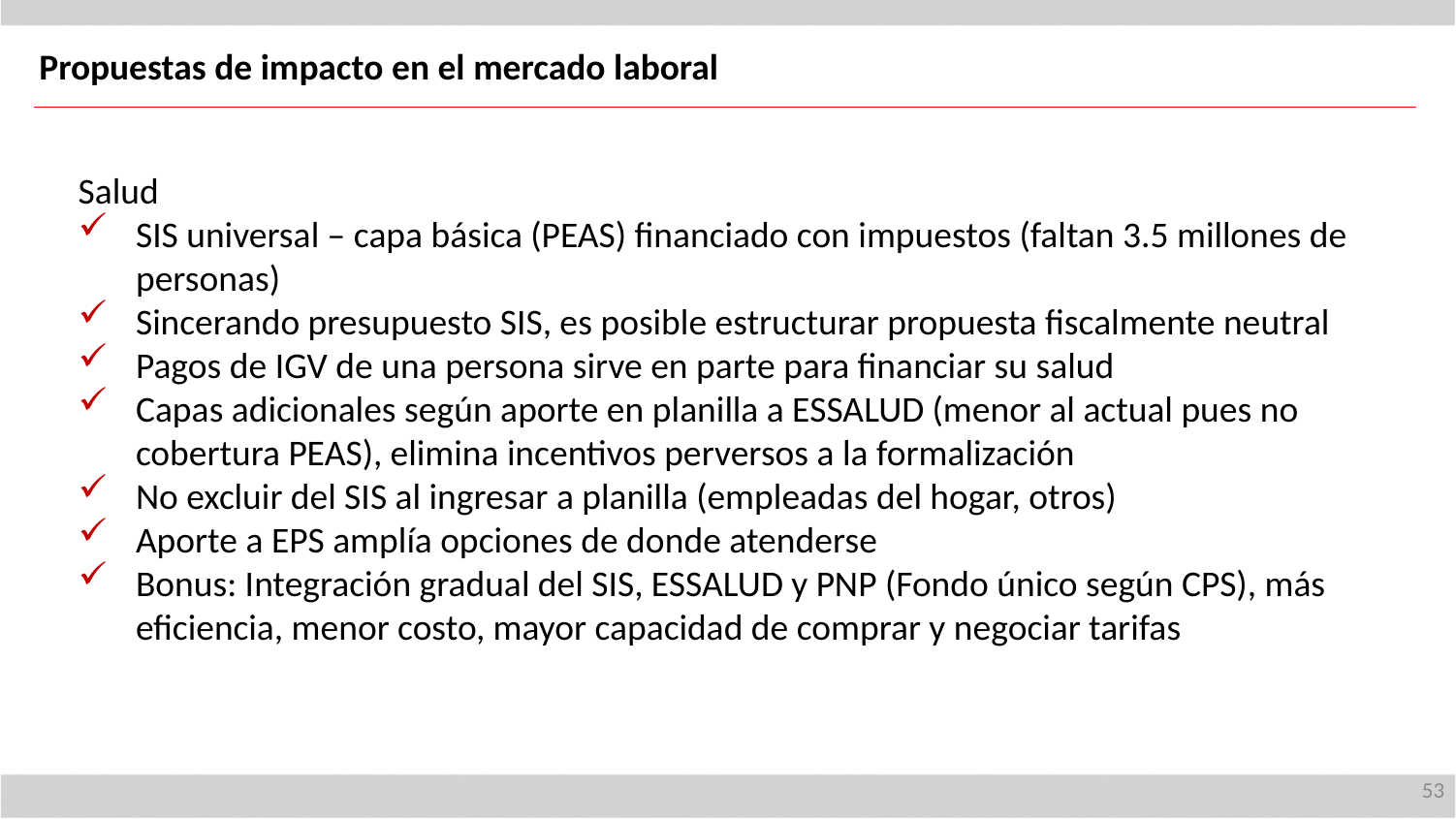

Propuestas de impacto en el mercado laboral
Salud
SIS universal – capa básica (PEAS) financiado con impuestos (faltan 3.5 millones de personas)
Sincerando presupuesto SIS, es posible estructurar propuesta fiscalmente neutral
Pagos de IGV de una persona sirve en parte para financiar su salud
Capas adicionales según aporte en planilla a ESSALUD (menor al actual pues no cobertura PEAS), elimina incentivos perversos a la formalización
No excluir del SIS al ingresar a planilla (empleadas del hogar, otros)
Aporte a EPS amplía opciones de donde atenderse
Bonus: Integración gradual del SIS, ESSALUD y PNP (Fondo único según CPS), más eficiencia, menor costo, mayor capacidad de comprar y negociar tarifas

53